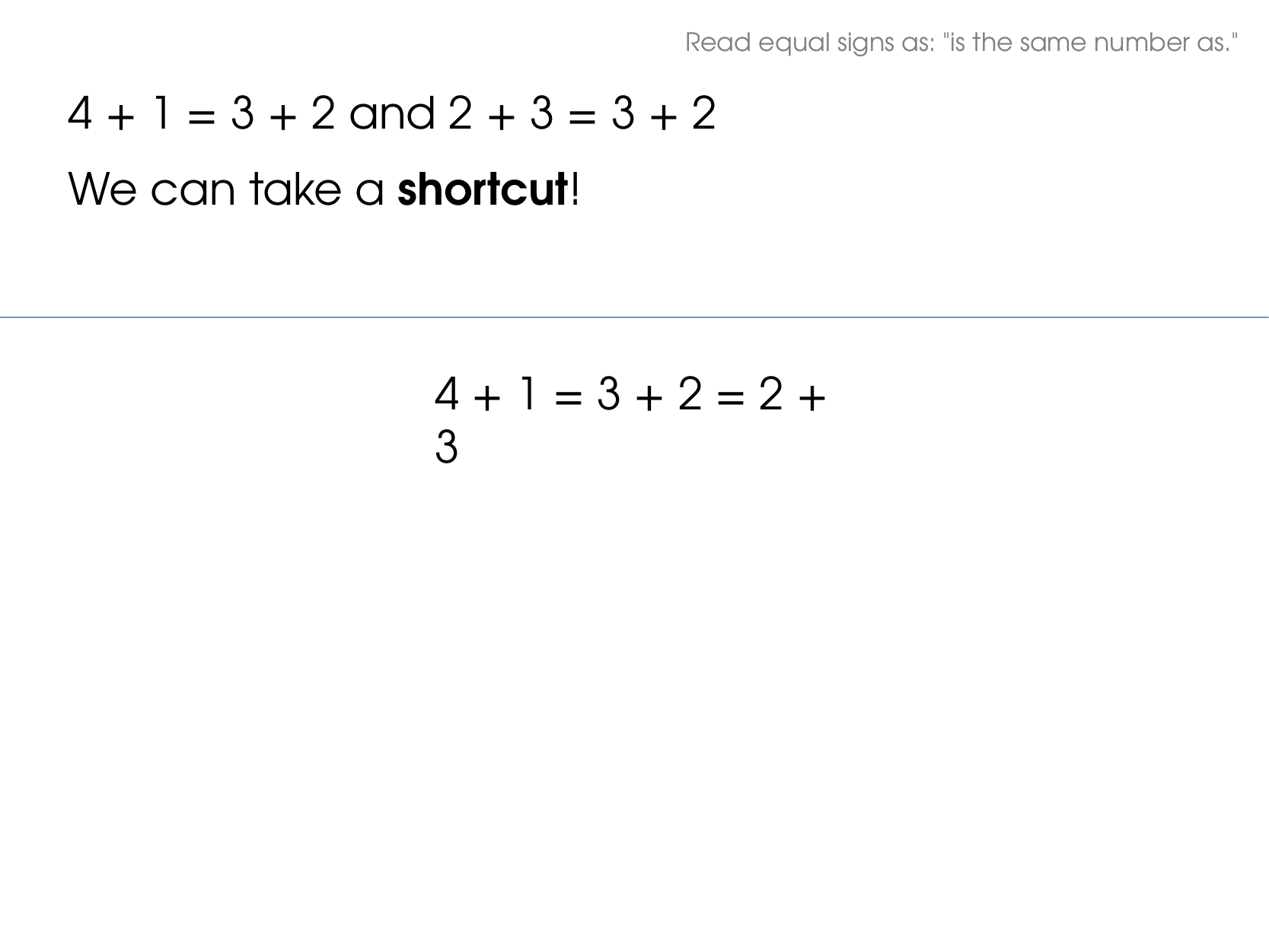

Read equal signs as: "is the same number as."
4 + 1 = 3 + 2 and 2 + 3 = 3 + 2
We can take a shortcut!
4 + 1 = 3 + 2 = 2 + 3